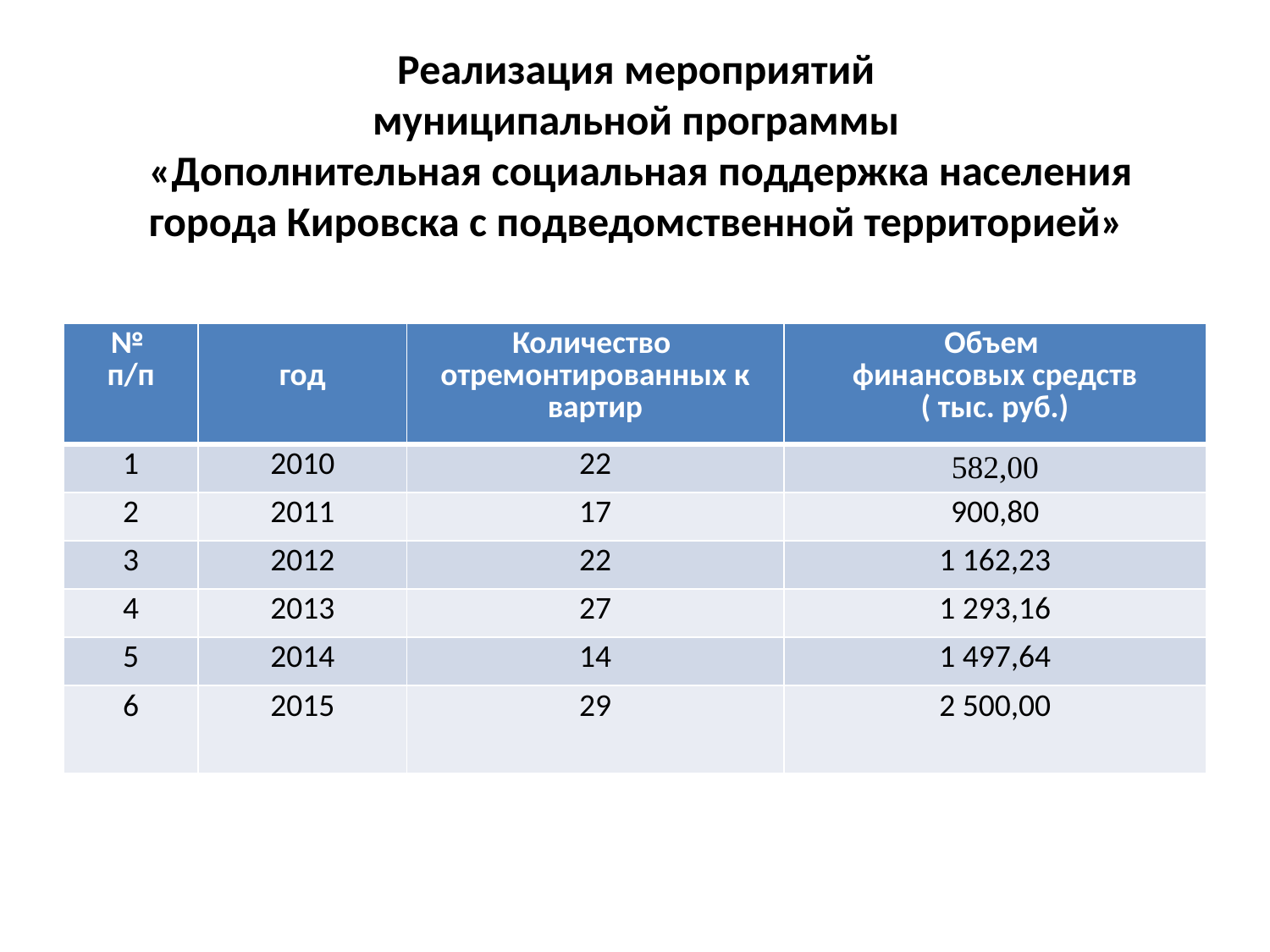

# Реализация мероприятий муниципальной программы «Дополнительная социальная поддержка населения города Кировска с подведомственной территорией»
| № п/п | год | Количество отремонтированных к вартир | Объем финансовых средств ( тыс. руб.) |
| --- | --- | --- | --- |
| 1 | 2010 | 22 | 582,00 |
| 2 | 2011 | 17 | 900,80 |
| 3 | 2012 | 22 | 1 162,23 |
| 4 | 2013 | 27 | 1 293,16 |
| 5 | 2014 | 14 | 1 497,64 |
| 6 | 2015 | 29 | 2 500,00 |